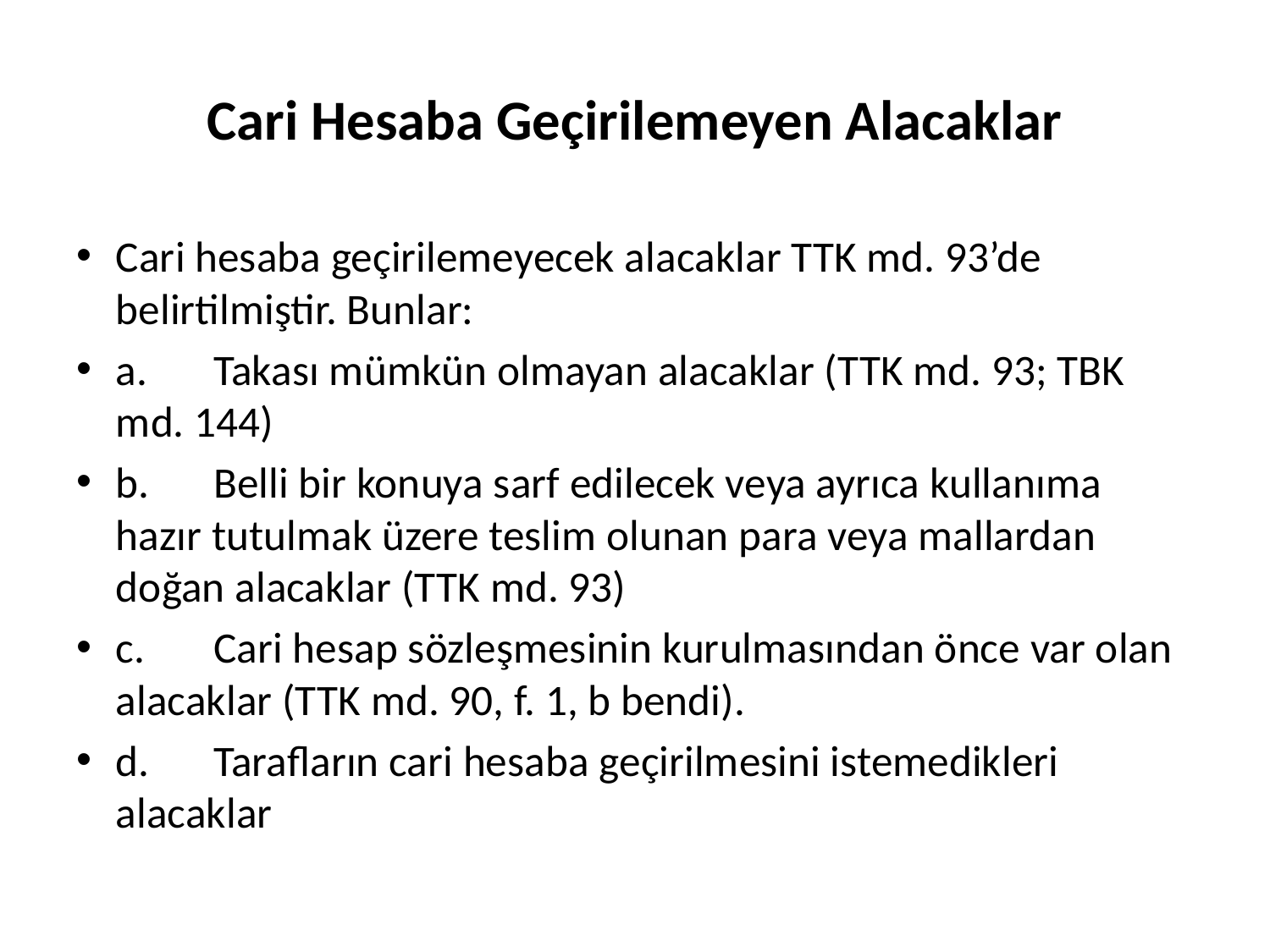

# Cari Hesaba Geçirilemeyen Alacaklar
Cari hesaba geçirilemeyecek alacaklar TTK md. 93’de belirtilmiştir. Bunlar:
a.	Takası mümkün olmayan alacaklar (TTK md. 93; TBK md. 144)
b.	Belli bir konuya sarf edilecek veya ayrıca kullanıma hazır tutulmak üzere teslim olunan para veya mallardan doğan alacaklar (TTK md. 93)
c.	Cari hesap sözleşmesinin kurulmasından önce var olan alacaklar (TTK md. 90, f. 1, b bendi).
d.	Tarafların cari hesaba geçirilmesini istemedikleri alacaklar